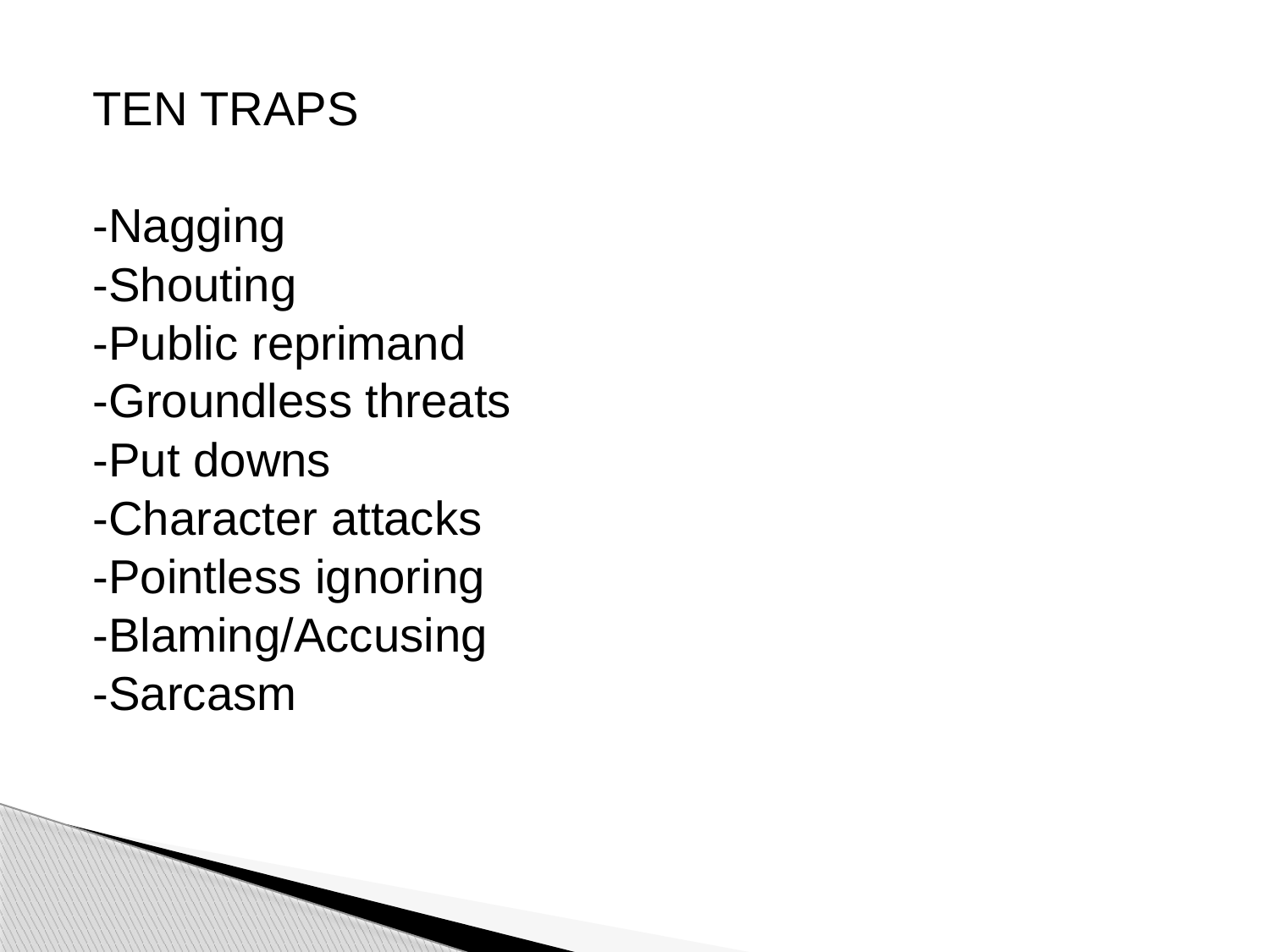

#
TEN TRAPS

-Nagging
-Shouting
-Public reprimand
-Groundless threats
-Put downs
-Character attacks
-Pointless ignoring
-Blaming/Accusing
-Sarcasm